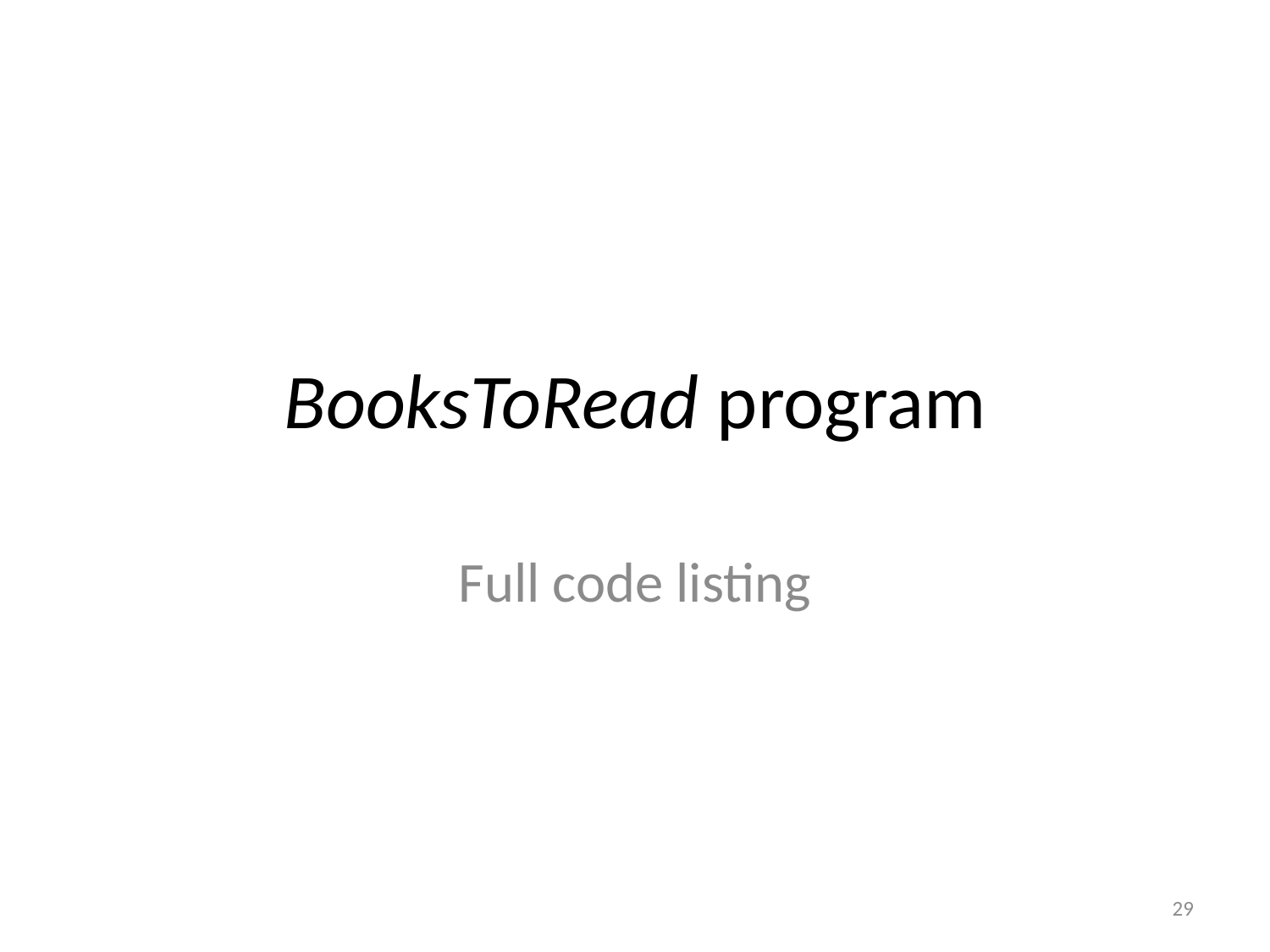

# BooksToRead program
Full code listing
29